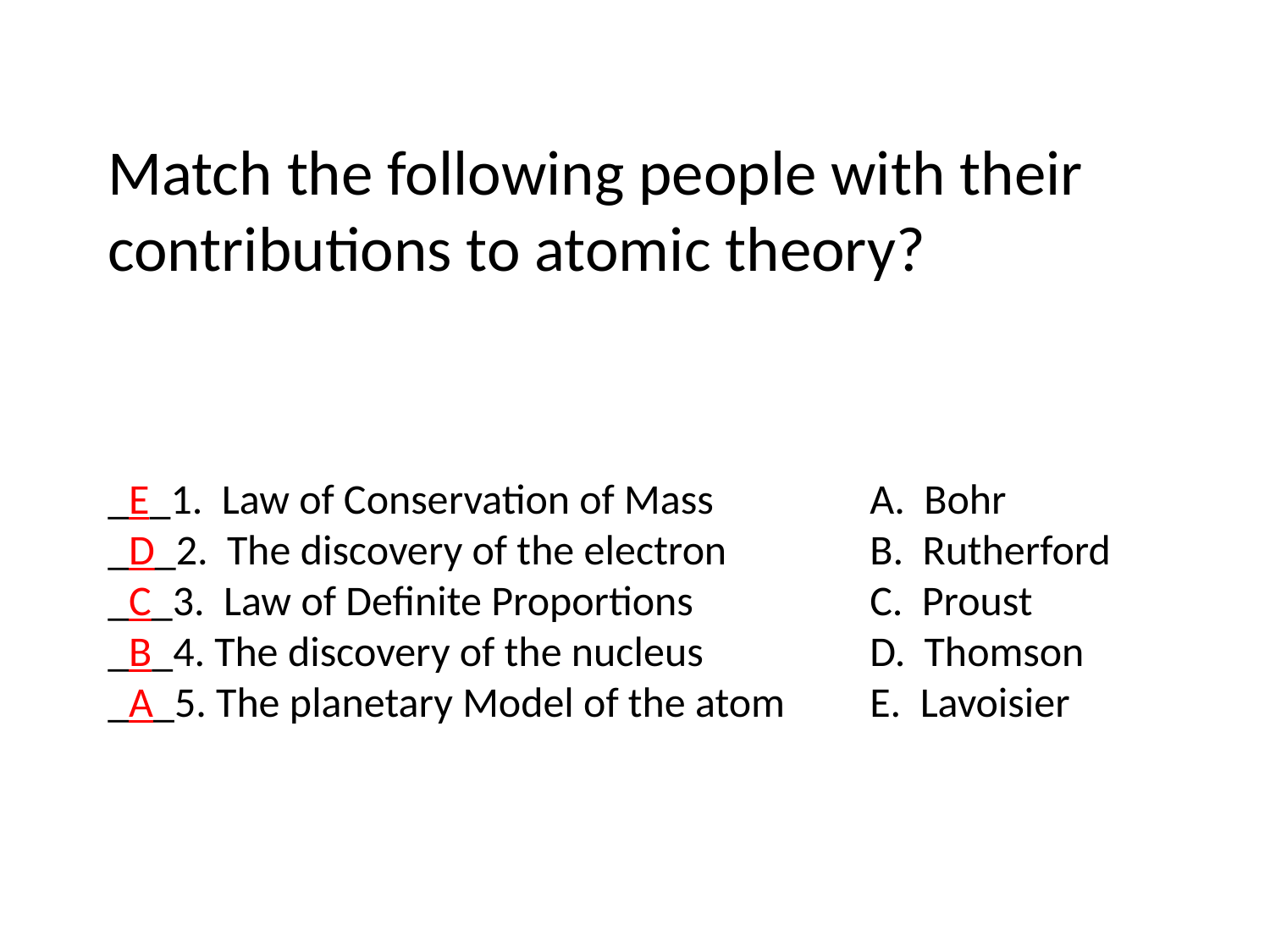

# Match the following people with their contributions to atomic theory?
_E_1.  Law of Conservation of Mass		A.  Bohr
_D_2.  The discovery of the electron		B.  Rutherford
_C_3.  Law of Definite Proportions		C.  Proust
_B_4. The discovery of the nucleus		D.  Thomson
_A_5. The planetary Model of the atom	E.  Lavoisier